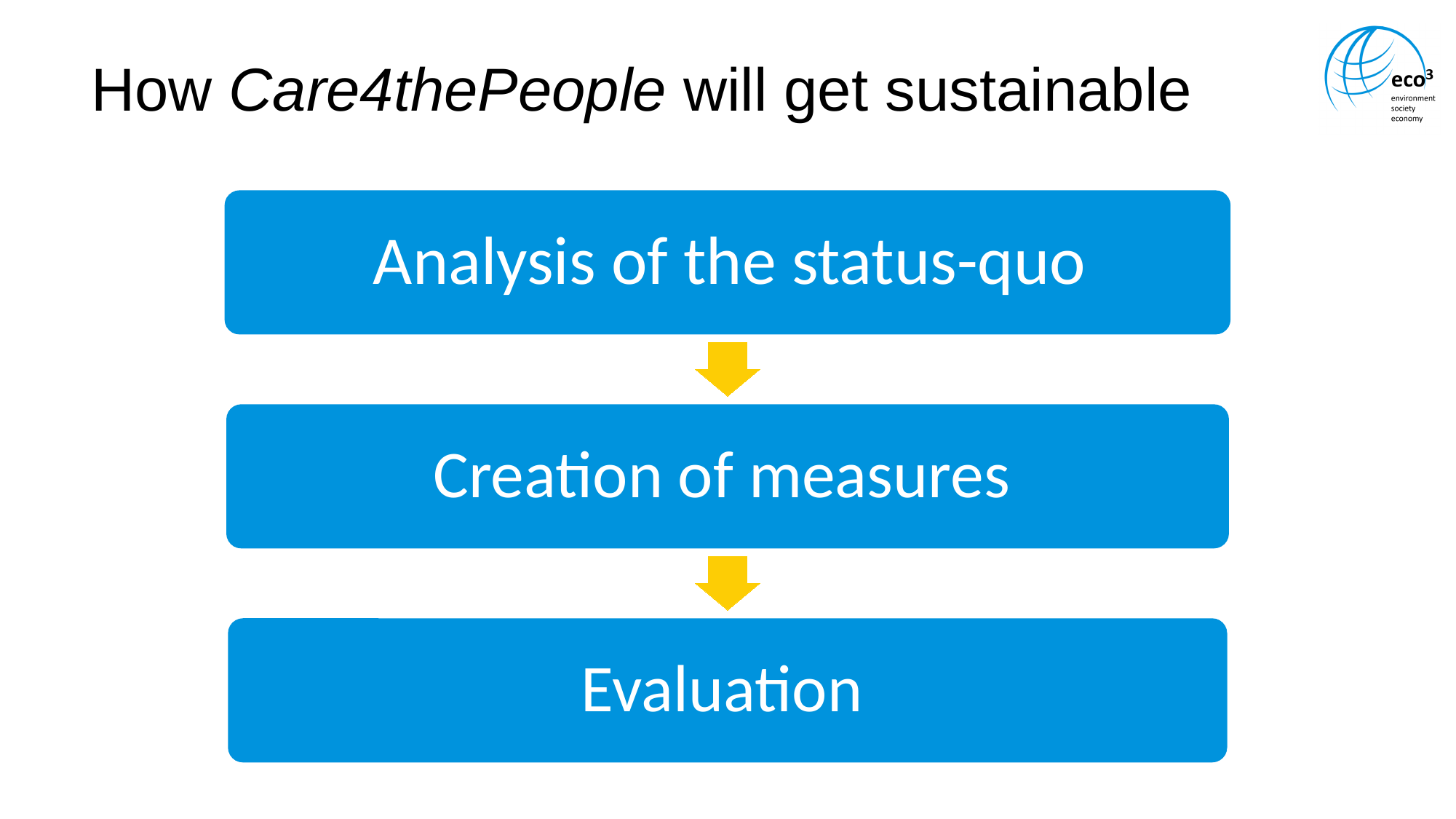

# How Care4thePeople will get sustainable
Analysis of the status-quo

Creation of measures

Evaluation